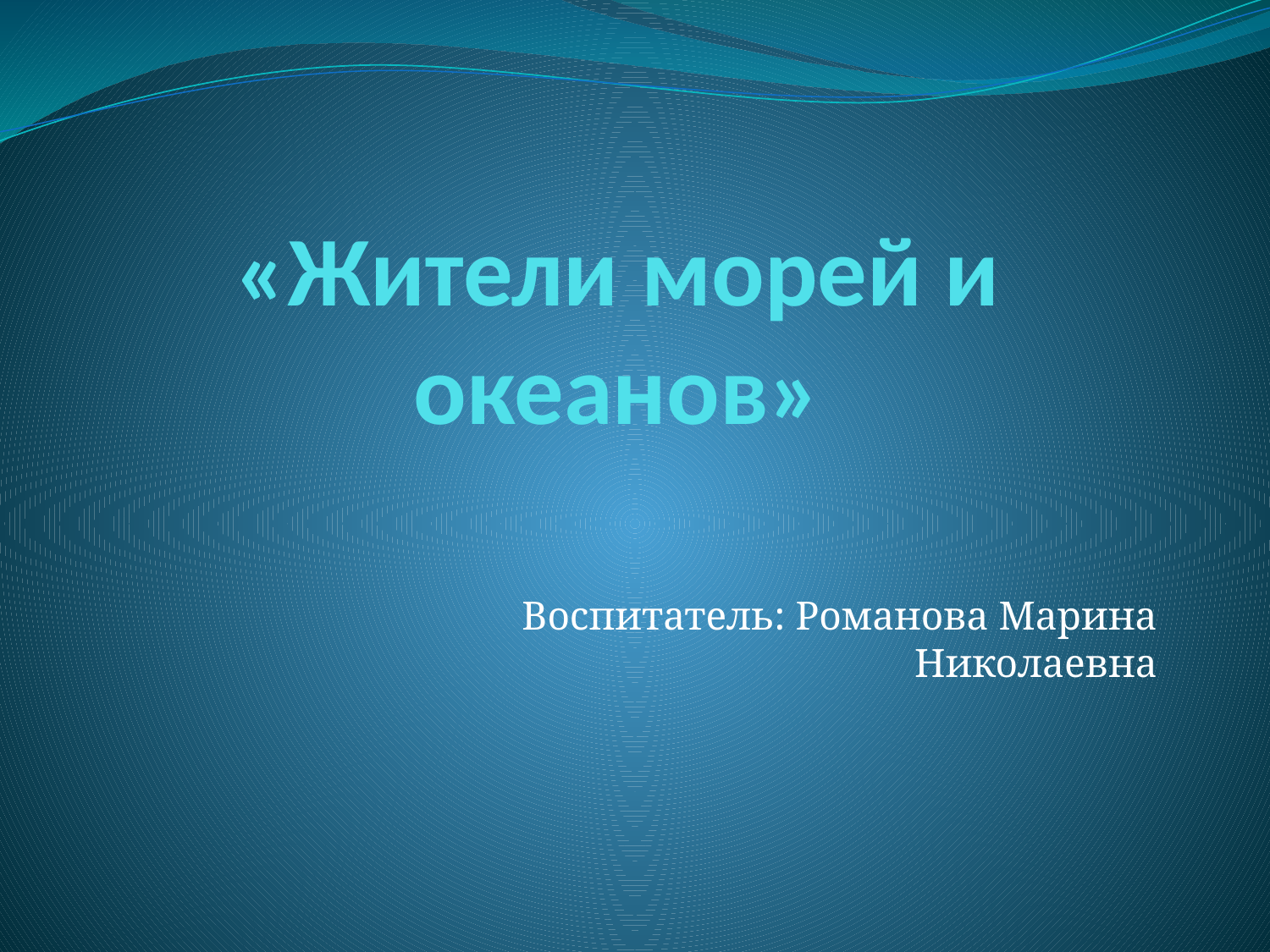

# «Жители морей и океанов»
Воспитатель: Романова Марина Николаевна